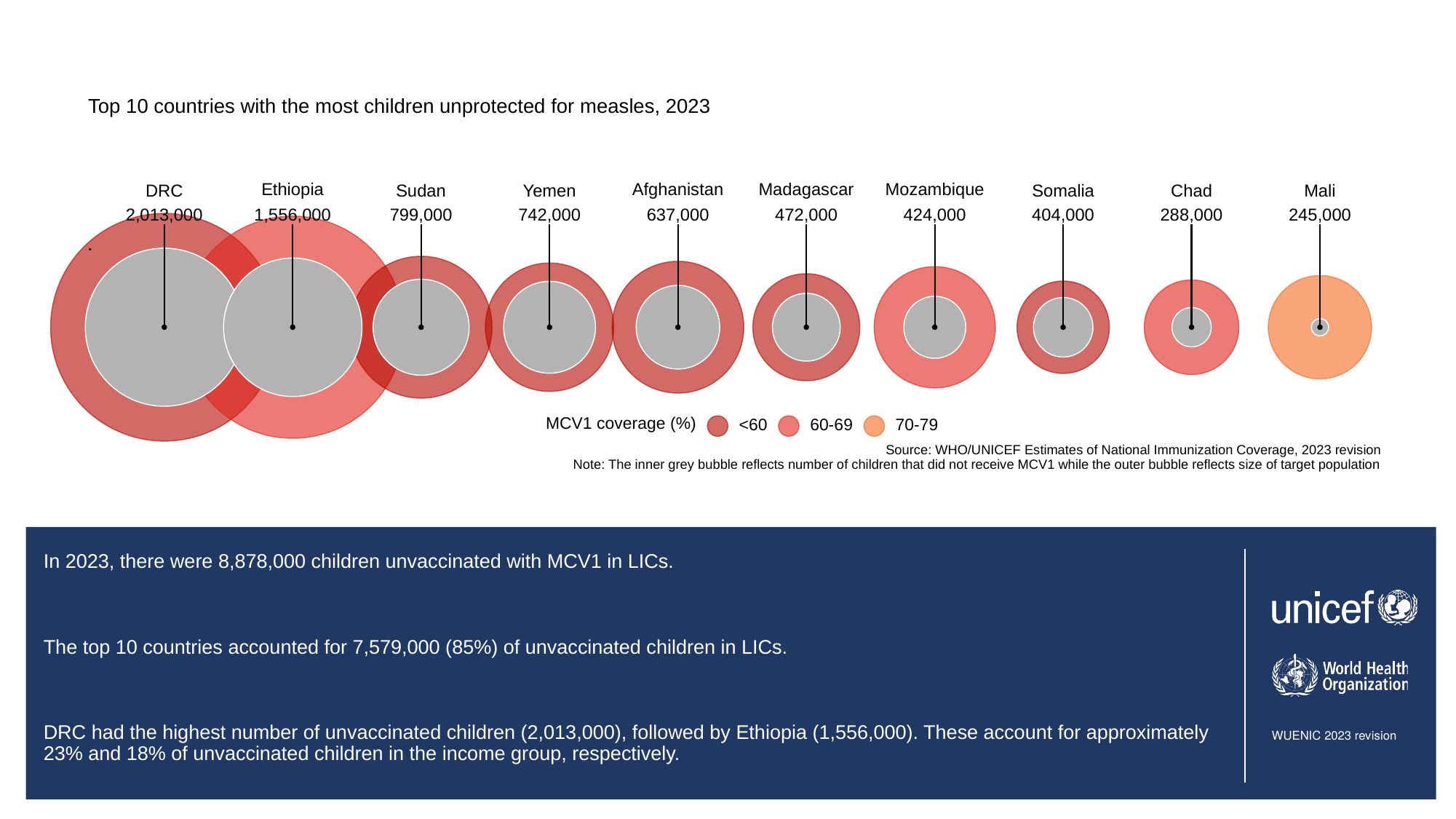

Top 10 countries with the most children unprotected for measles, 2023

Afghanistan
Madagascar
Ethiopia
Mozambique
DRC
Sudan
Somalia
Chad
Yemen
Mali

2,013,000
1,556,000
799,000
742,000
637,000
472,000
424,000
404,000
288,000
245,000

.

MCV1 coverage (%)
<60
60-69
70-79
Source: WHO/UNICEF Estimates of National Immunization Coverage, 2023 revision
Note: The inner grey bubble reflects number of children that did not receive MCV1 while the outer bubble reflects size of target population
# In 2023, there were 8,878,000 children unvaccinated with MCV1 in LICs.

The top 10 countries accounted for 7,579,000 (85%) of unvaccinated children in LICs.

DRC had the highest number of unvaccinated children (2,013,000), followed by Ethiopia (1,556,000). These account for approximately 23% and 18% of unvaccinated children in the income group, respectively.

Absolute numbers of un- and undervaccinated children is driven by a combination of birth cohort size and programme performance, as such, large birth cohort countries may have a large number of zero-dose children despite higher coverage than other countries.